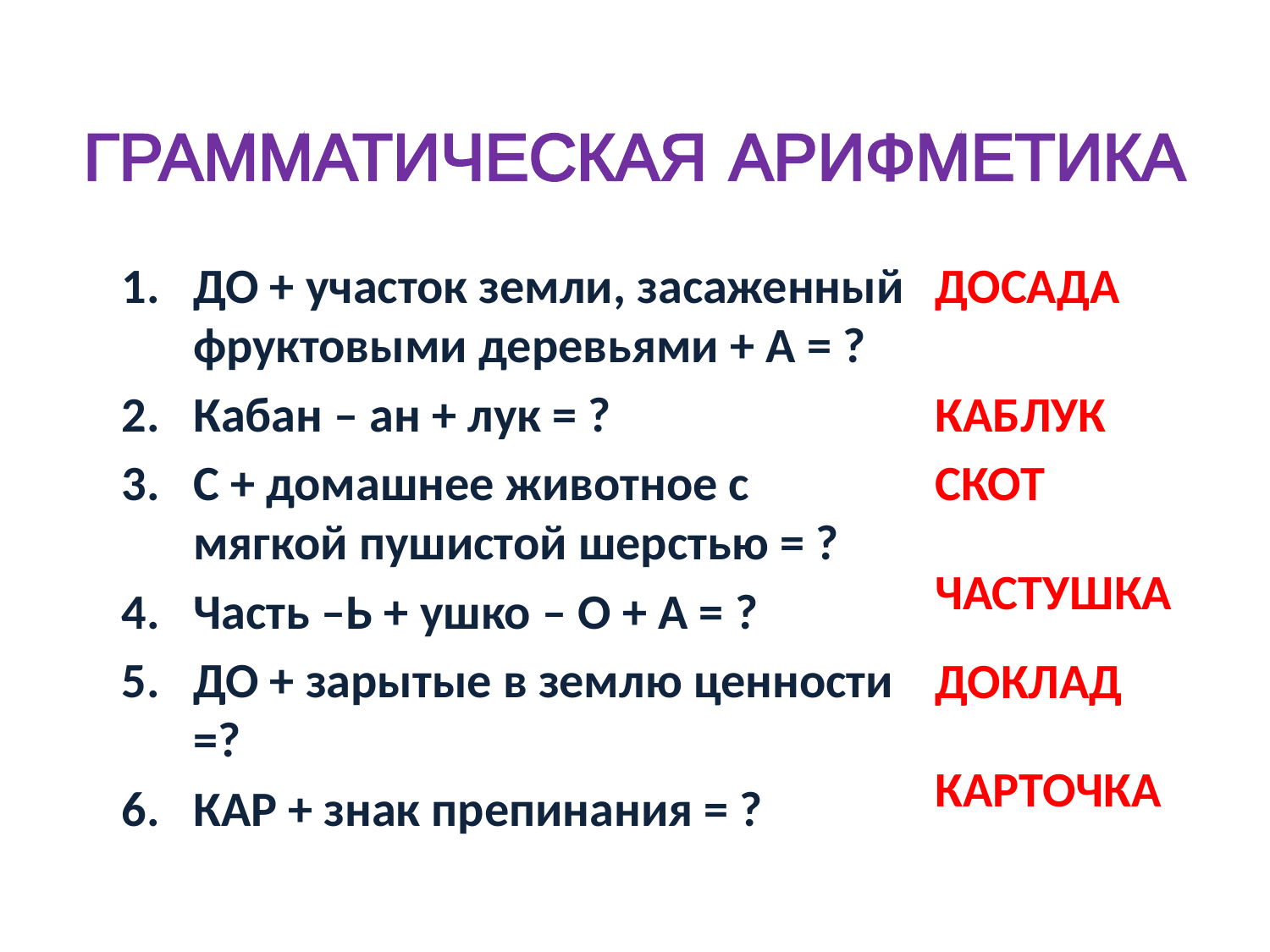

# ГРАММАТИЧЕСКАЯ АРИФМЕТИКА
ДО + участок земли, засаженный фруктовыми деревьями + А = ?
Кабан – ан + лук = ?
С + домашнее животное с мягкой пушистой шерстью = ?
Часть –Ь + ушко – О + А = ?
ДО + зарытые в землю ценности =?
КАР + знак препинания = ?
ДОСАДА

КАБЛУК
СКОТ

ЧАСТУШКА

ДОКЛАД

КАРТОЧКА